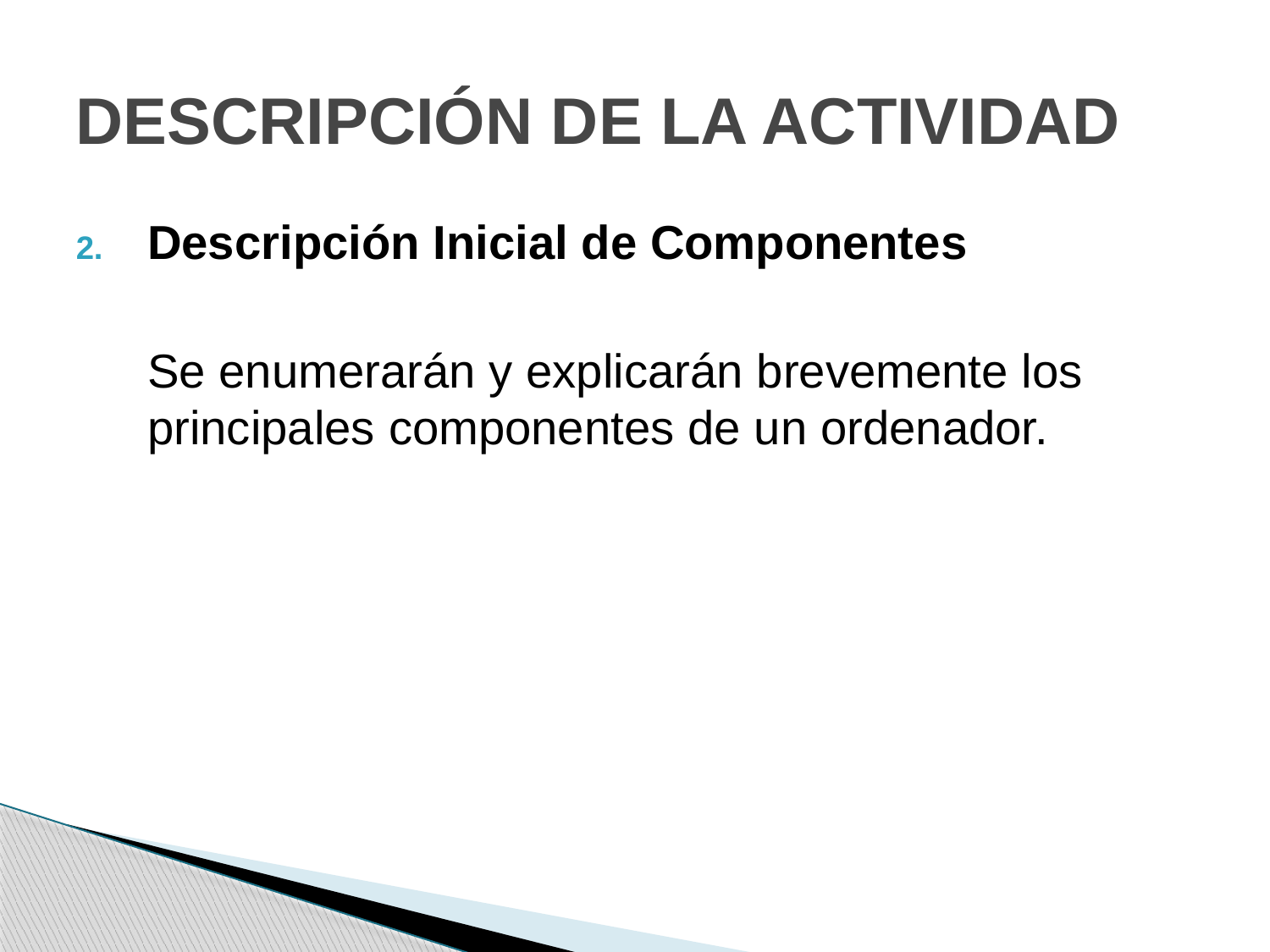

# DESCRIPCIÓN DE LA ACTIVIDAD
Descripción Inicial de Componentes

Se enumerarán y explicarán brevemente los principales componentes de un ordenador.